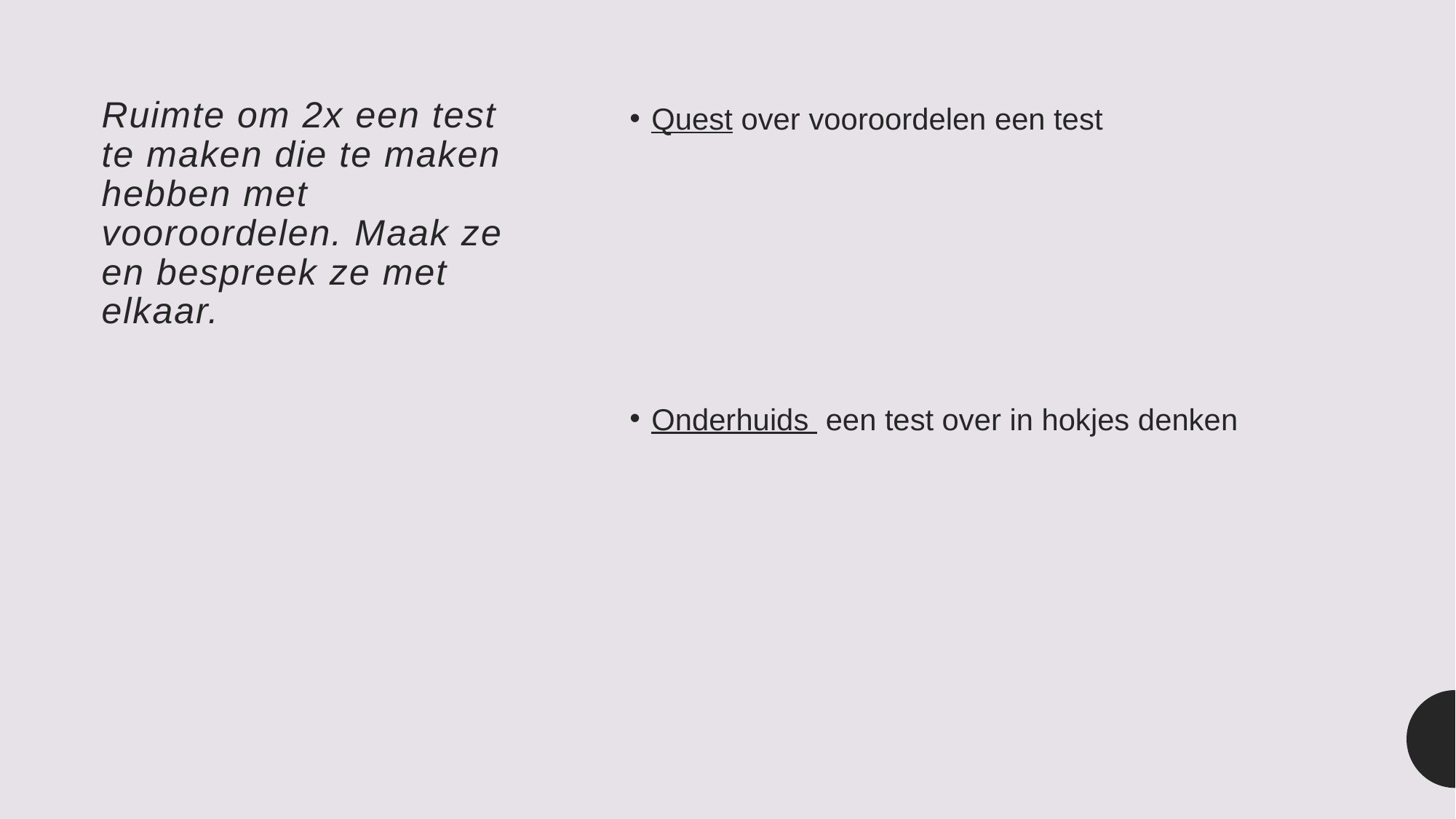

# Ruimte om 2x een test te maken die te maken hebben met vooroordelen. Maak ze en bespreek ze met elkaar.
Quest over vooroordelen een test

Onderhuids  een test over in hokjes denken